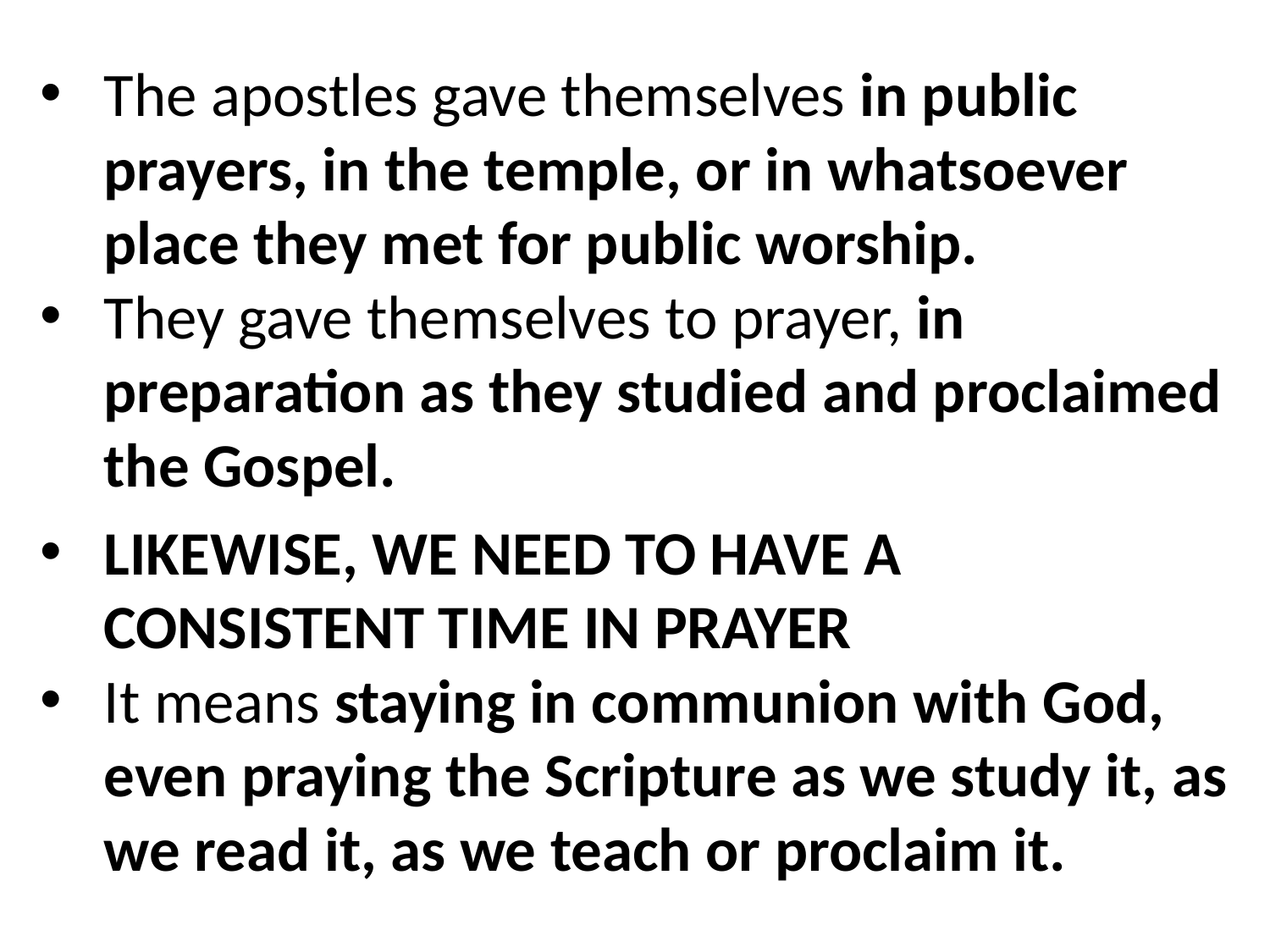

The apostles gave themselves in public prayers, in the temple, or in whatsoever place they met for public worship.
They gave themselves to prayer, in preparation as they studied and proclaimed the Gospel.
LIKEWISE, WE NEED TO HAVE A CONSISTENT TIME IN PRAYER
It means staying in communion with God, even praying the Scripture as we study it, as we read it, as we teach or proclaim it.